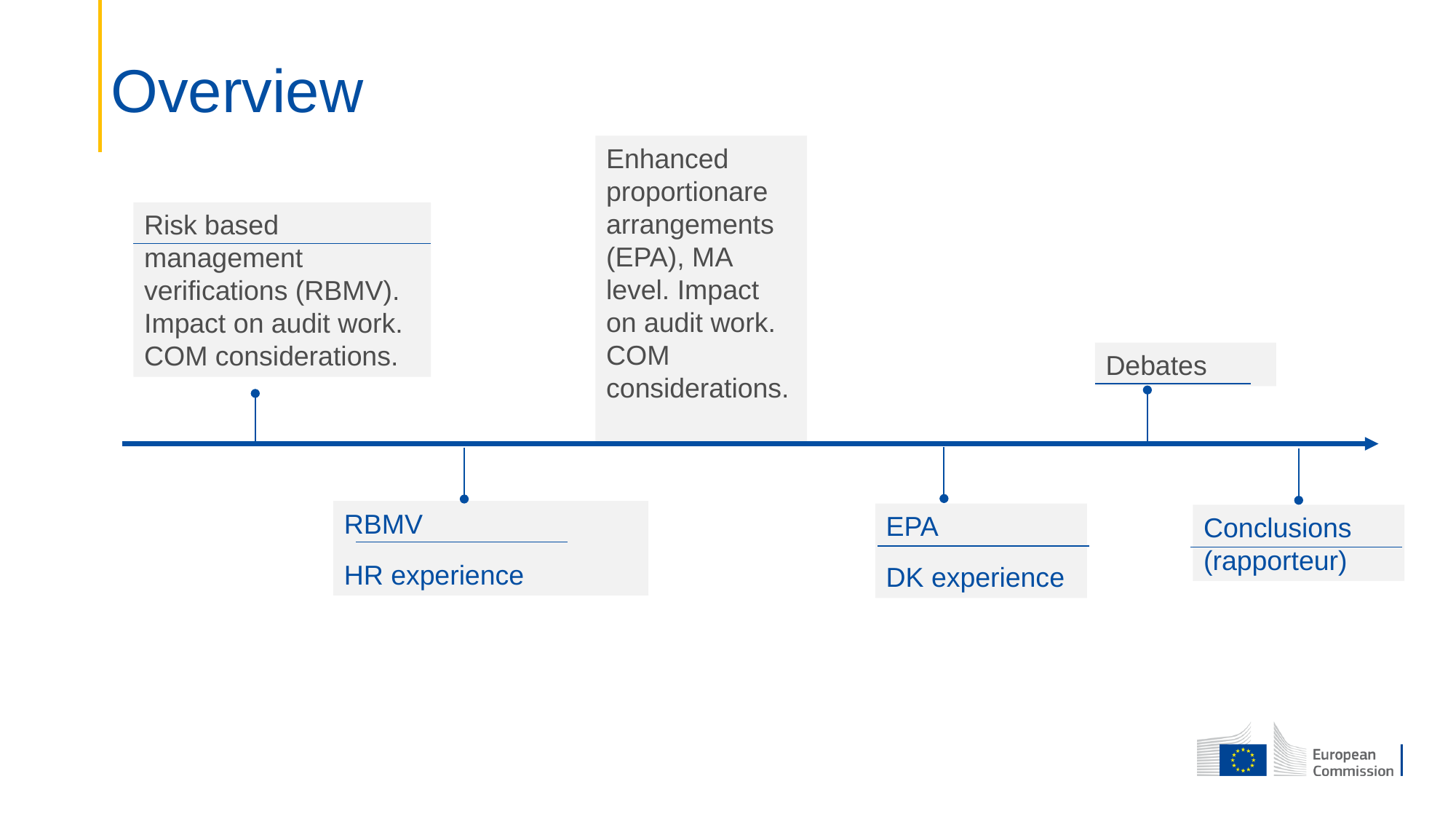

# Overview
Enhanced proportionare arrangements (EPA), MA level. Impact on audit work. COM considerations.
Risk based management verifications (RBMV). Impact on audit work. COM considerations.
RBMV
HR experience
Debates
EPA
DK experience
Conclusions (rapporteur)